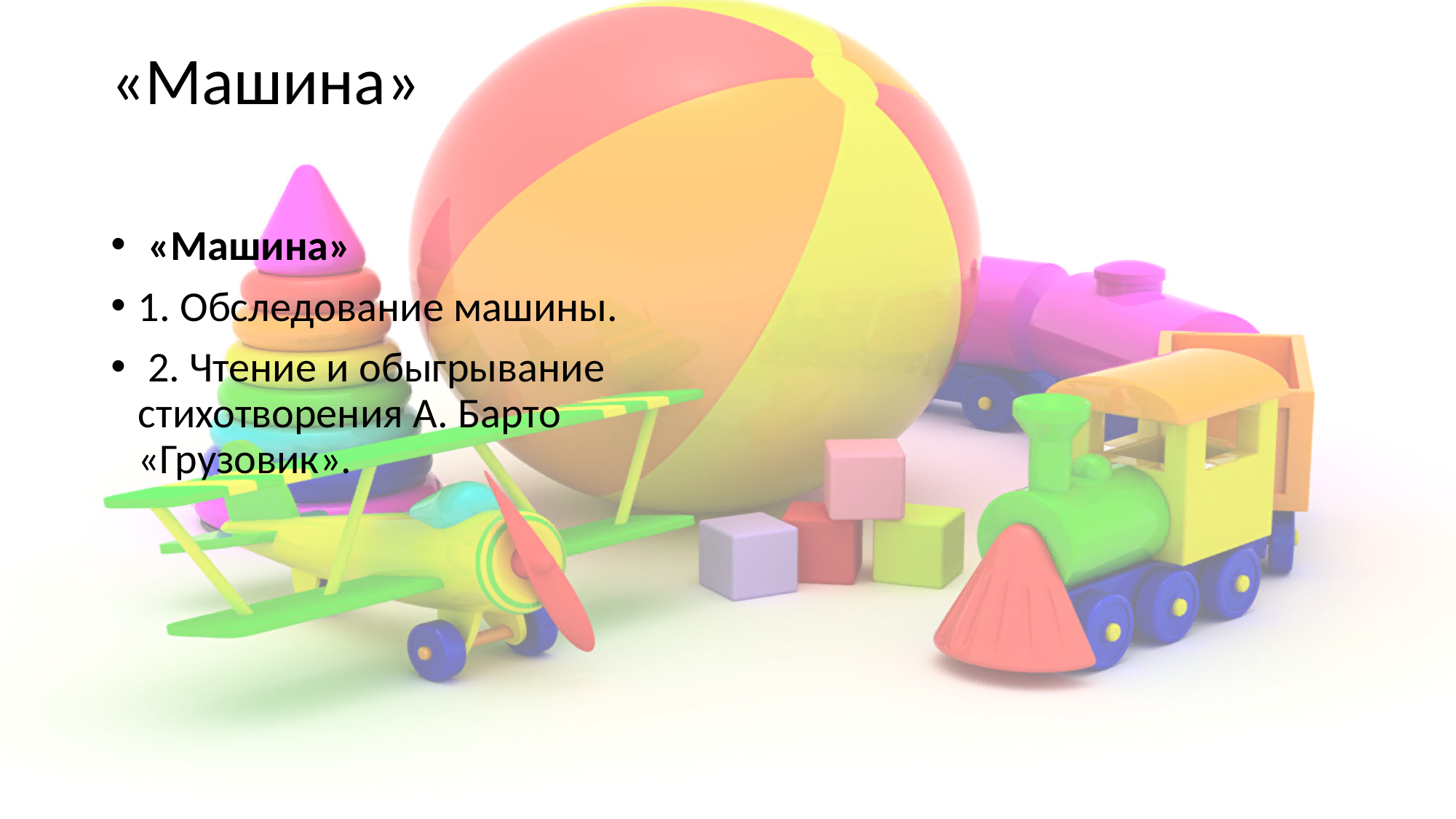

# «Машина»
 «Машина»
1. Обследование машины.
 2. Чтение и обыгрывание стихотворения А. Барто «Грузовик».